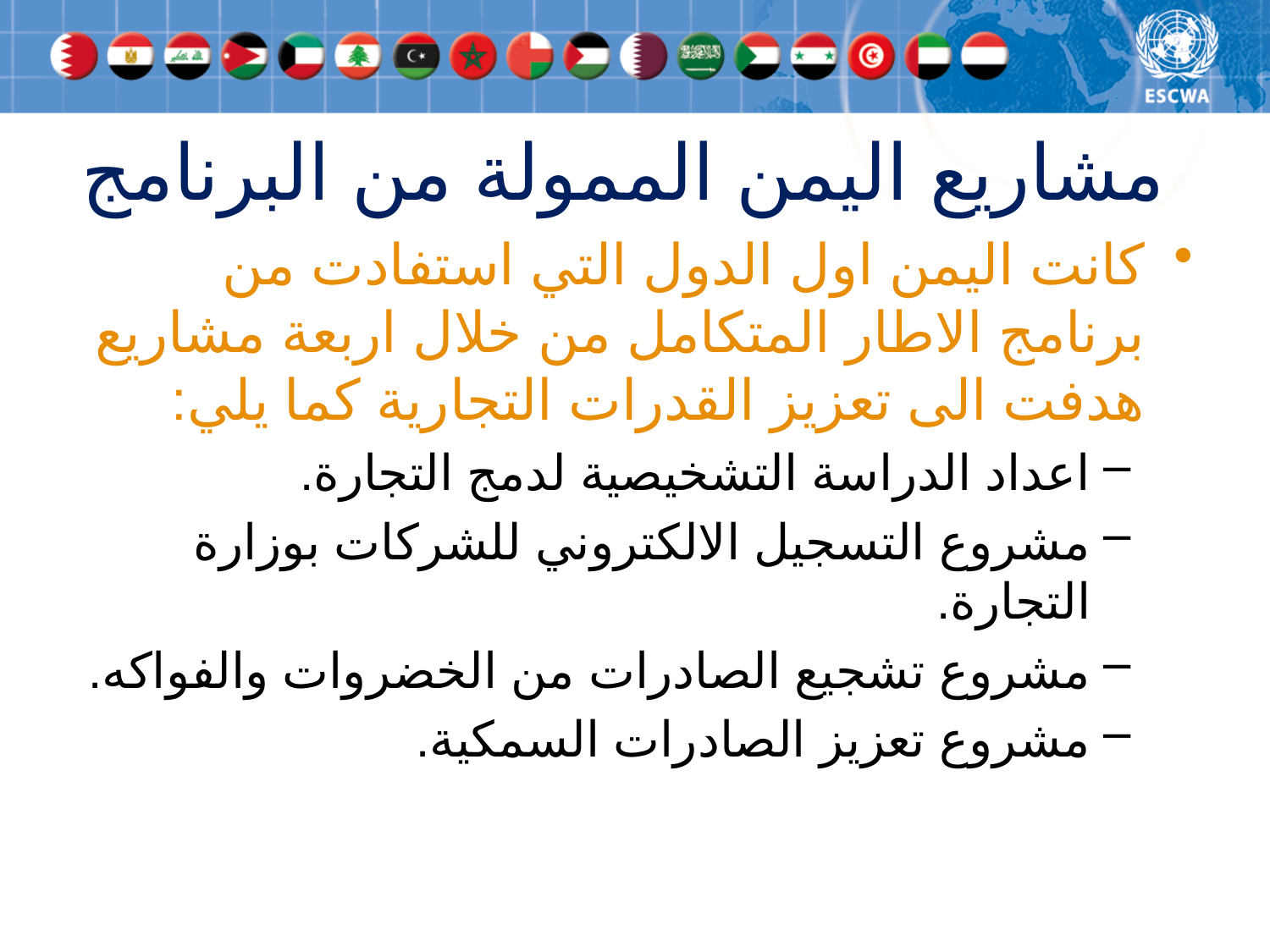

# مشاريع اليمن الممولة من البرنامج
كانت اليمن اول الدول التي استفادت من برنامج الاطار المتكامل من خلال اربعة مشاريع هدفت الى تعزيز القدرات التجارية كما يلي:
اعداد الدراسة التشخيصية لدمج التجارة.
مشروع التسجيل الالكتروني للشركات بوزارة التجارة.
مشروع تشجيع الصادرات من الخضروات والفواكه.
مشروع تعزيز الصادرات السمكية.